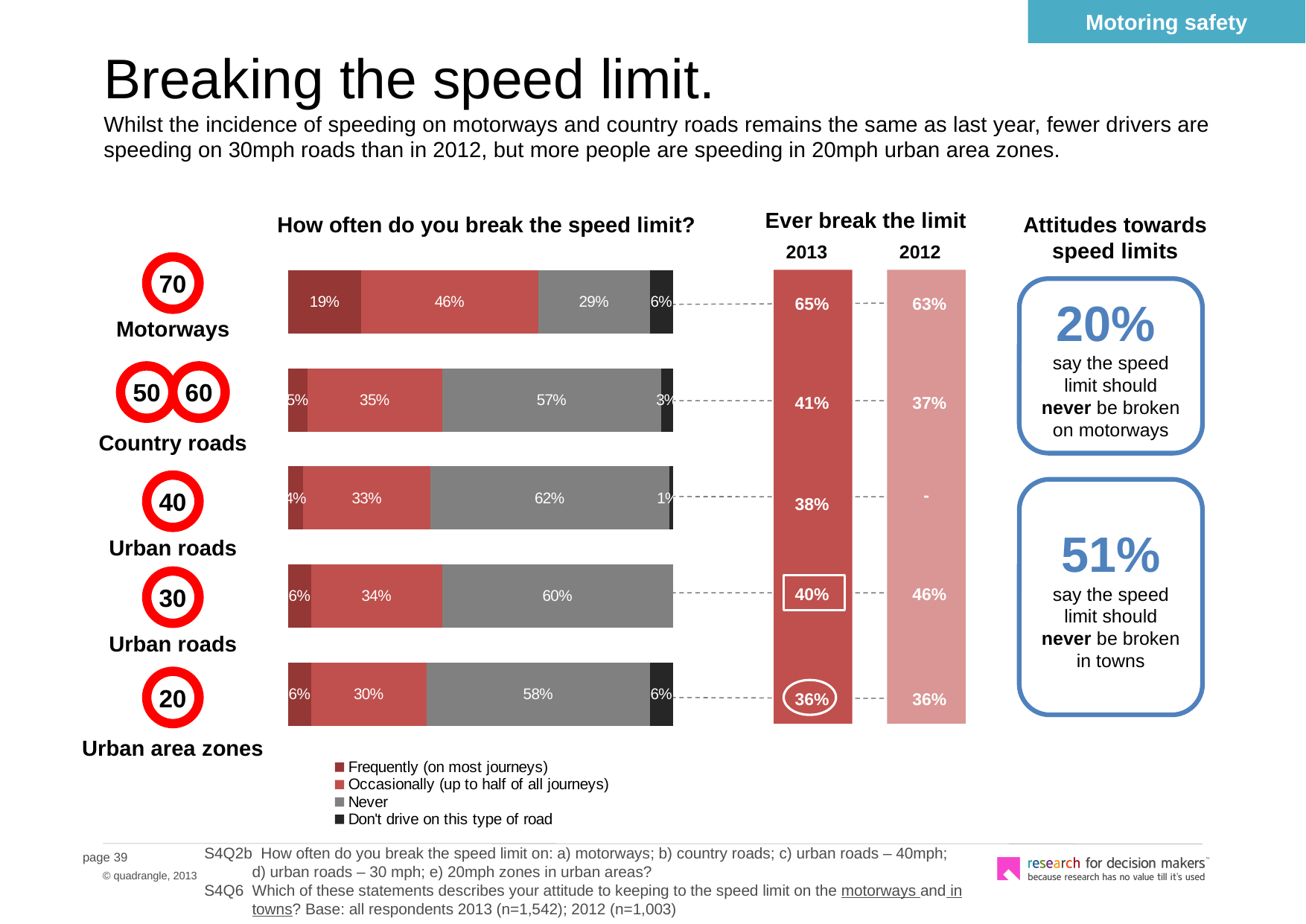

Motoring safety
# Breaking the speed limit. Whilst the incidence of speeding on motorways and country roads remains the same as last year, fewer drivers are speeding on 30mph roads than in 2012, but more people are speeding in 20mph urban area zones.

### Chart

| Category | Frequently (on most journeys) | Occasionally (up to half of all journeys) | Never | Don't drive on this type of road |
|---|---|---|---|---|
| Motorways - where the current maximum is 70mph but may rise to 80mph | 0.19 | 0.46 | 0.2900000000000003 | 0.06000000000000003 |
| Country roads - where the current maximum is 50-60mph | 0.05 | 0.3500000000000003 | 0.57 | 0.030000000000000002 |
| Urban roads - where the current maximum is 40mph | 0.04000000000000002 | 0.33000000000000196 | 0.620000000000003 | 0.010000000000000005 |
| Urban roads - where the current maximum is 30mph | 0.06000000000000003 | 0.34 | 0.6000000000000006 | 0.0 |
| 20mph zones in urban areas | 0.06000000000000003 | 0.3000000000000003 | 0.5800000000000001 | 0.06000000000000003 |
Ever break the limit
How often do you break the speed limit?
Attitudes towards speed limits
2013
2012
70

20%
say the speed limit should never be broken on motorways
65%
63%
Motorways
50
60
41%
37%
Country roads
40
-
51%
say the speed limit should never be broken in towns
38%
Urban roads
30

40%
46%
Urban roads
20

36%
36%
Urban area zones
S4Q2b  How often do you break the speed limit on: a) motorways; b) country roads; c) urban roads – 40mph;      d) urban roads – 30 mph; e) 20mph zones in urban areas?
S4Q6  Which of these statements describes your attitude to keeping to the speed limit on the motorways and in towns? Base: all respondents 2013 (n=1,542); 2012 (n=1,003)